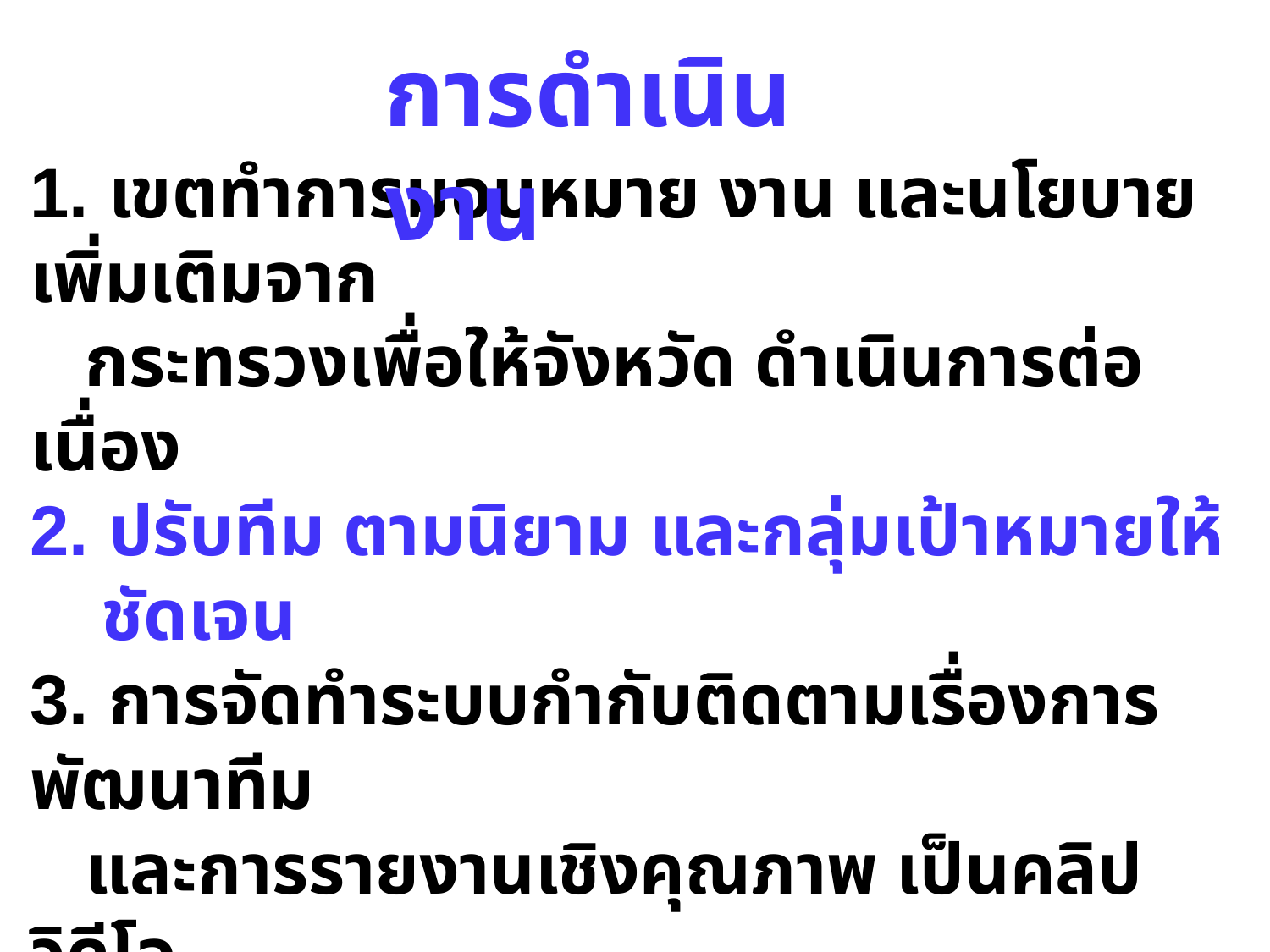

การดำเนินงาน
1. เขตทำการมอบหมาย งาน และนโยบาย เพิ่มเติมจาก
   กระทรวงเพื่อให้จังหวัด ดำเนินการต่อเนื่อง
2. ปรับทีม ตามนิยาม และกลุ่มเป้าหมายให้ชัดเจน
3. การจัดทำระบบกำกับติดตามเรื่องการพัฒนาทีม
   และการรายงานเชิงคุณภาพ เป็นคลิปวิดีโอ
   อำเภอละ 1 เรื่อง กำหนดส่ง ภายใน 20 พค. 58
   และติดตามจากการตรวจราชการรอบที่ 2
4. จัดทำแผนการพัฒนาทีมหมอครอบครัว